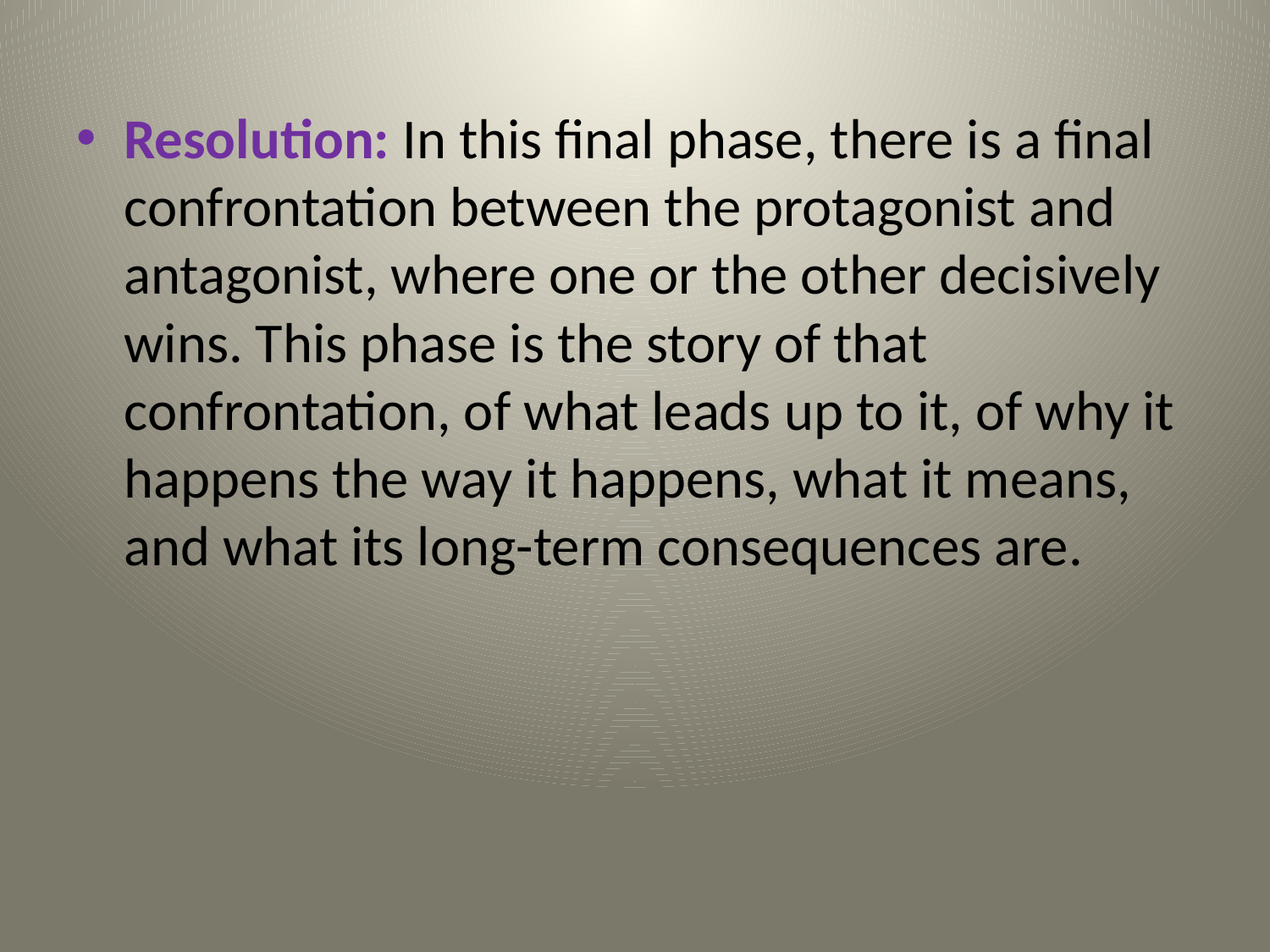

Resolution: In this final phase, there is a final confrontation between the protagonist and antagonist, where one or the other decisively wins. This phase is the story of that confrontation, of what leads up to it, of why it happens the way it happens, what it means, and what its long-term consequences are.